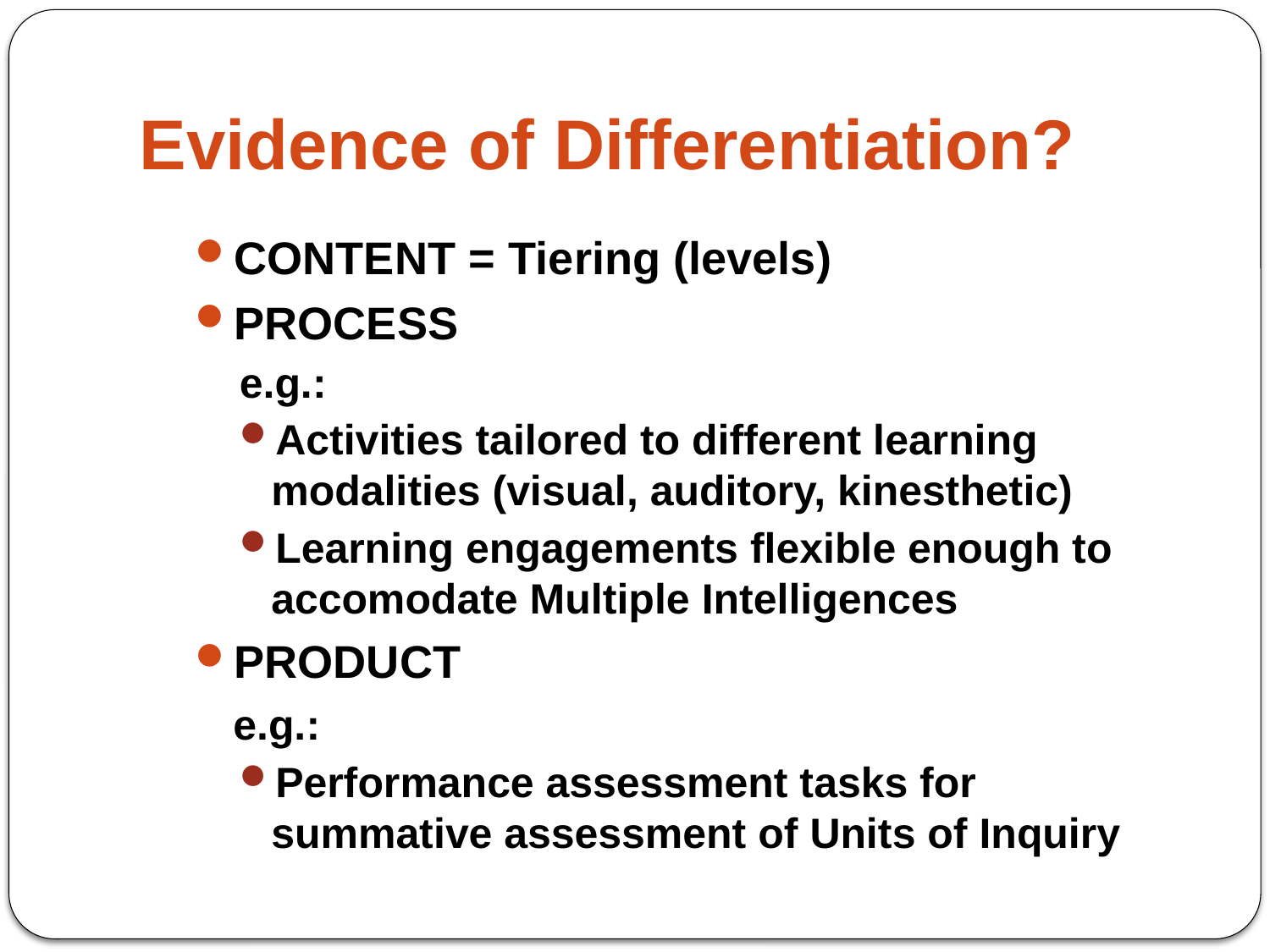

# Evidence of Differentiation?
Content = Tiering (levels)
Process
e.g.:
Activities tailored to different learning modalities (visual, auditory, kinesthetic)
Learning engagements flexible enough to accomodate Multiple Intelligences
Product
	e.g.:
Performance assessment tasks for summative assessment of Units of Inquiry